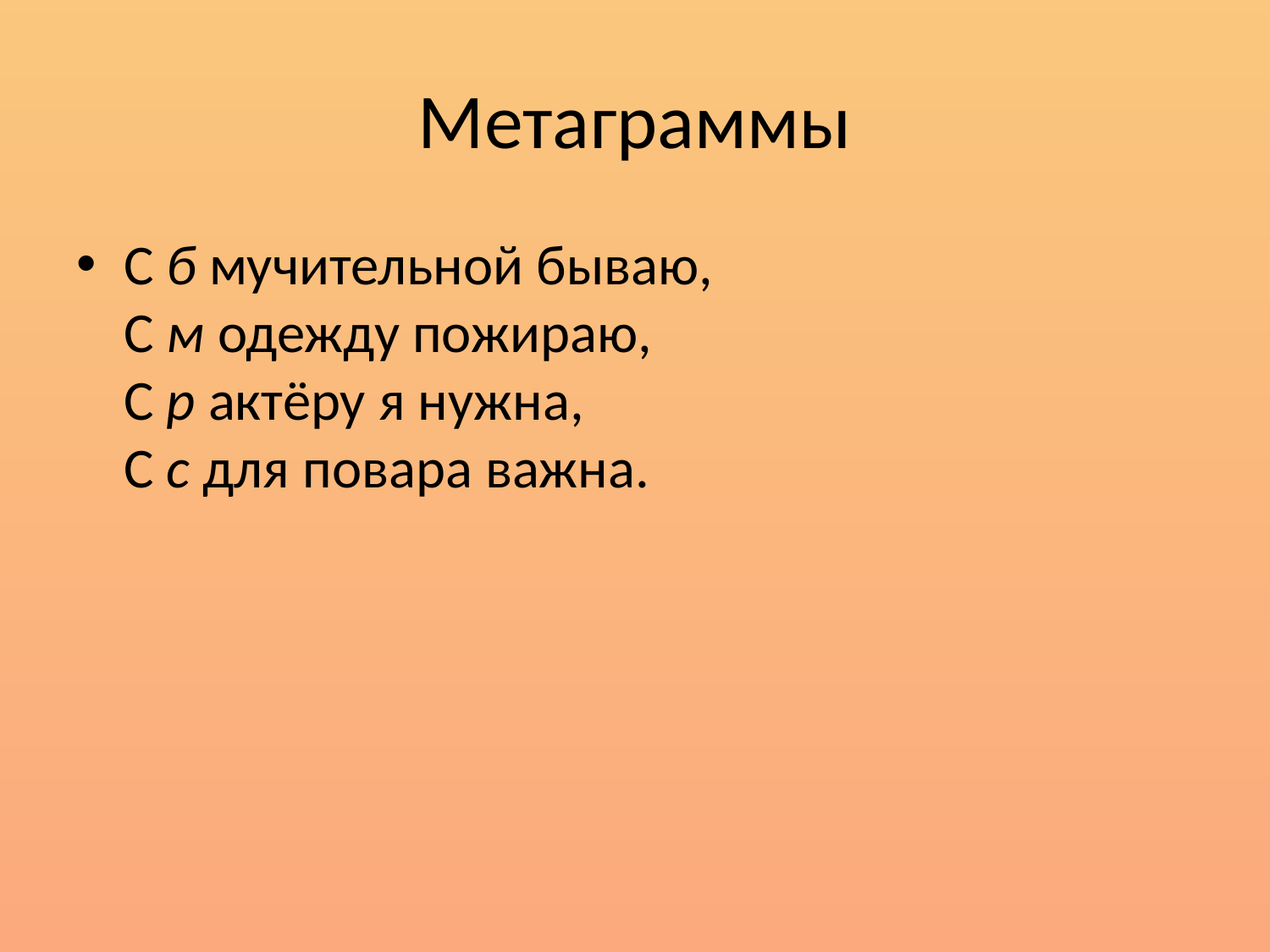

# Метаграммы
С б мучительной бываю,
С м одежду пожираю,
С р актёру я нужна,
С с для повара важна.